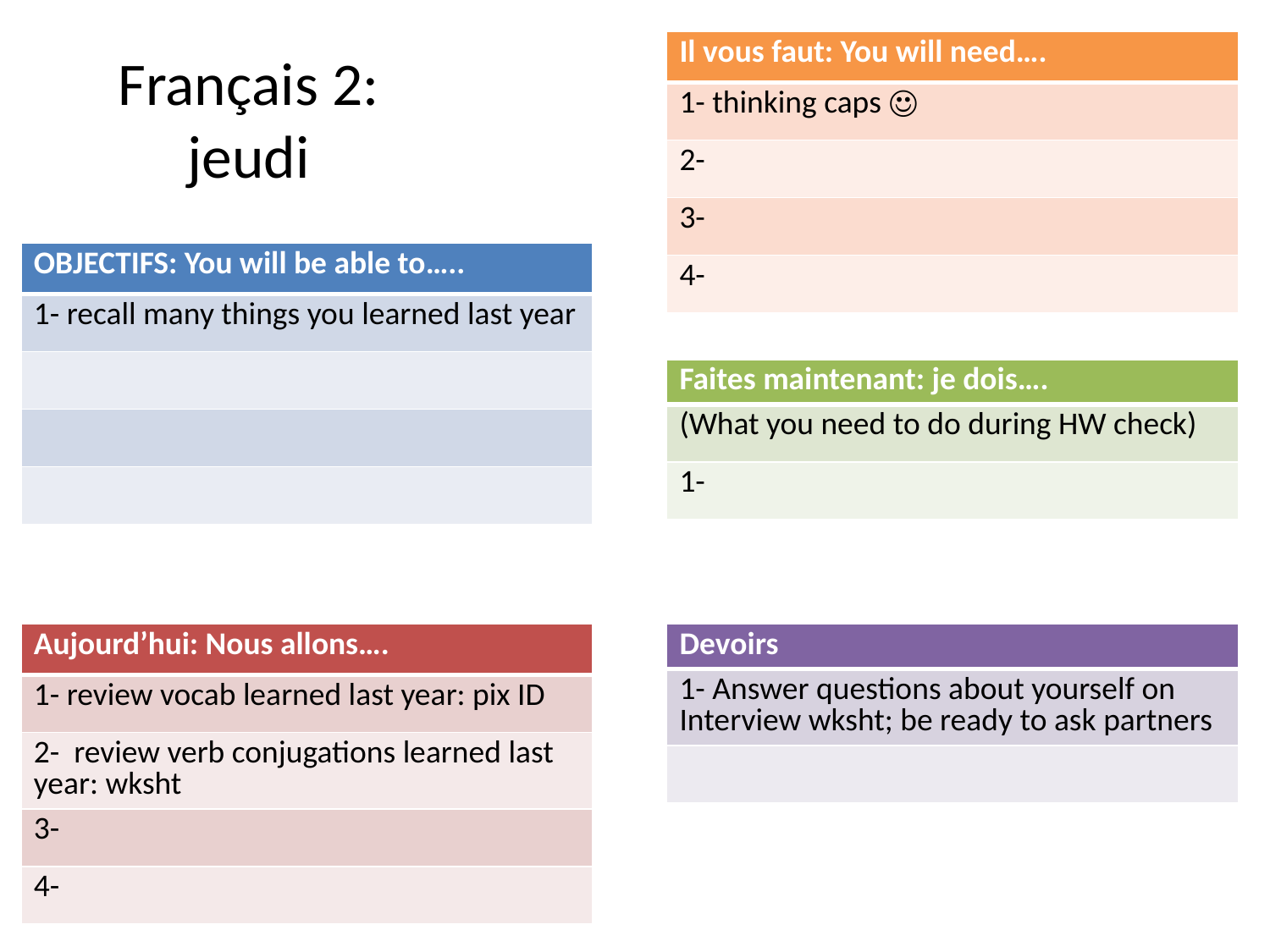

| Il vous faut: You will need…. |
| --- |
| 1- thinking caps ☺ |
| 2- |
| 3- |
| 4- |
# Français 2: jeudi
| OBJECTIFS: You will be able to….. |
| --- |
| 1- recall many things you learned last year |
|  |
|  |
|  |
| Faites maintenant: je dois…. |
| --- |
| (What you need to do during HW check) |
| 1- |
| Aujourd’hui: Nous allons…. |
| --- |
| 1- review vocab learned last year: pix ID |
| 2- review verb conjugations learned last year: wksht |
| 3- |
| 4- |
| Devoirs |
| --- |
| 1- Answer questions about yourself on Interview wksht; be ready to ask partners |
|  |